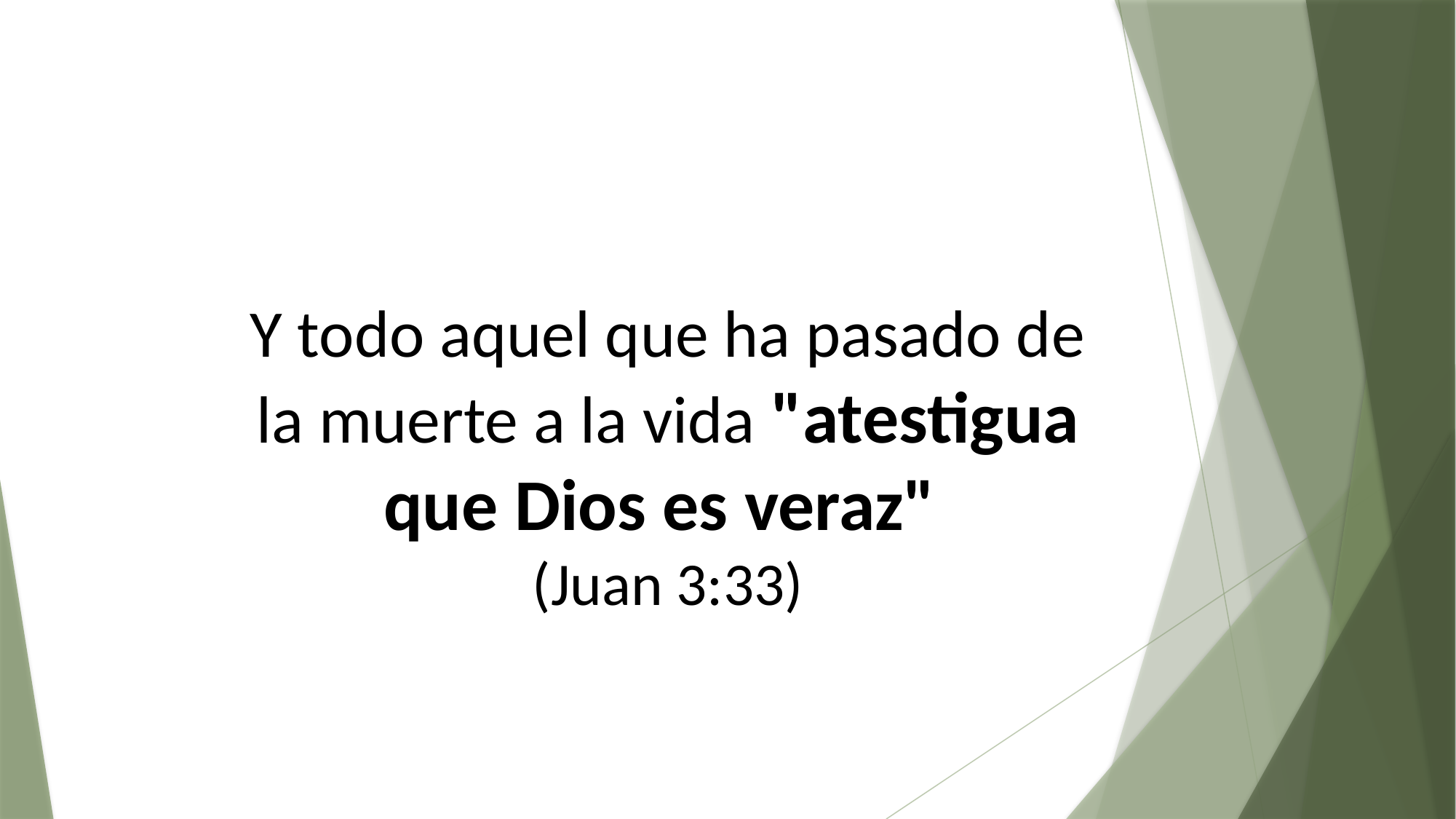

Y todo aquel que ha pasado de la muerte a la vida "atestigua que Dios es veraz"
(Juan 3:33)